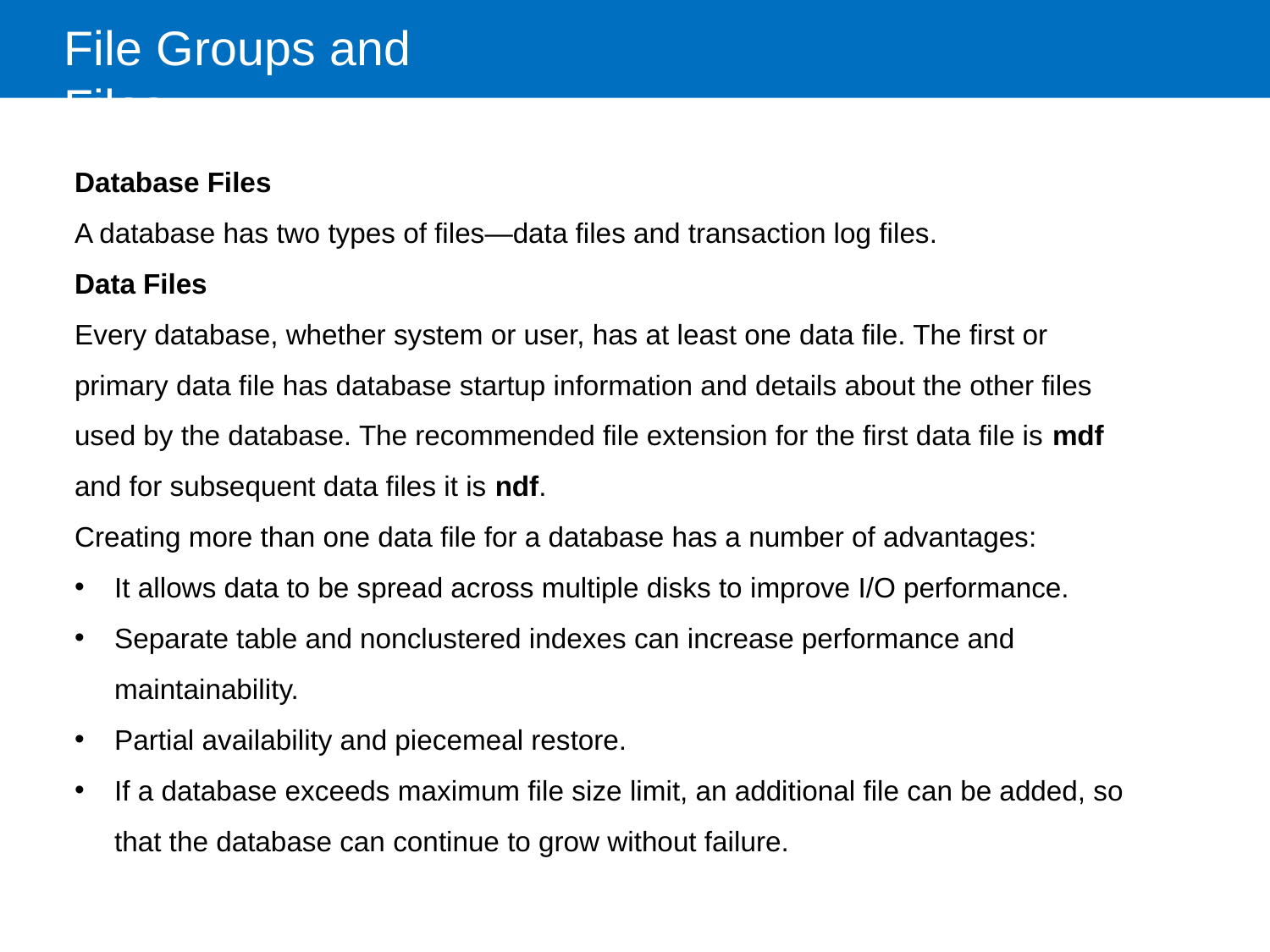

# File Groups and Files
Database Files
A database has two types of files—data files and transaction log files.
Data Files
Every database, whether system or user, has at least one data file. The first or primary data file has database startup information and details about the other files used by the database. The recommended file extension for the first data file is mdf and for subsequent data files it is ndf.
Creating more than one data file for a database has a number of advantages:
It allows data to be spread across multiple disks to improve I/O performance.
Separate table and nonclustered indexes can increase performance and maintainability.
Partial availability and piecemeal restore.
If a database exceeds maximum file size limit, an additional file can be added, so that the database can continue to grow without failure.